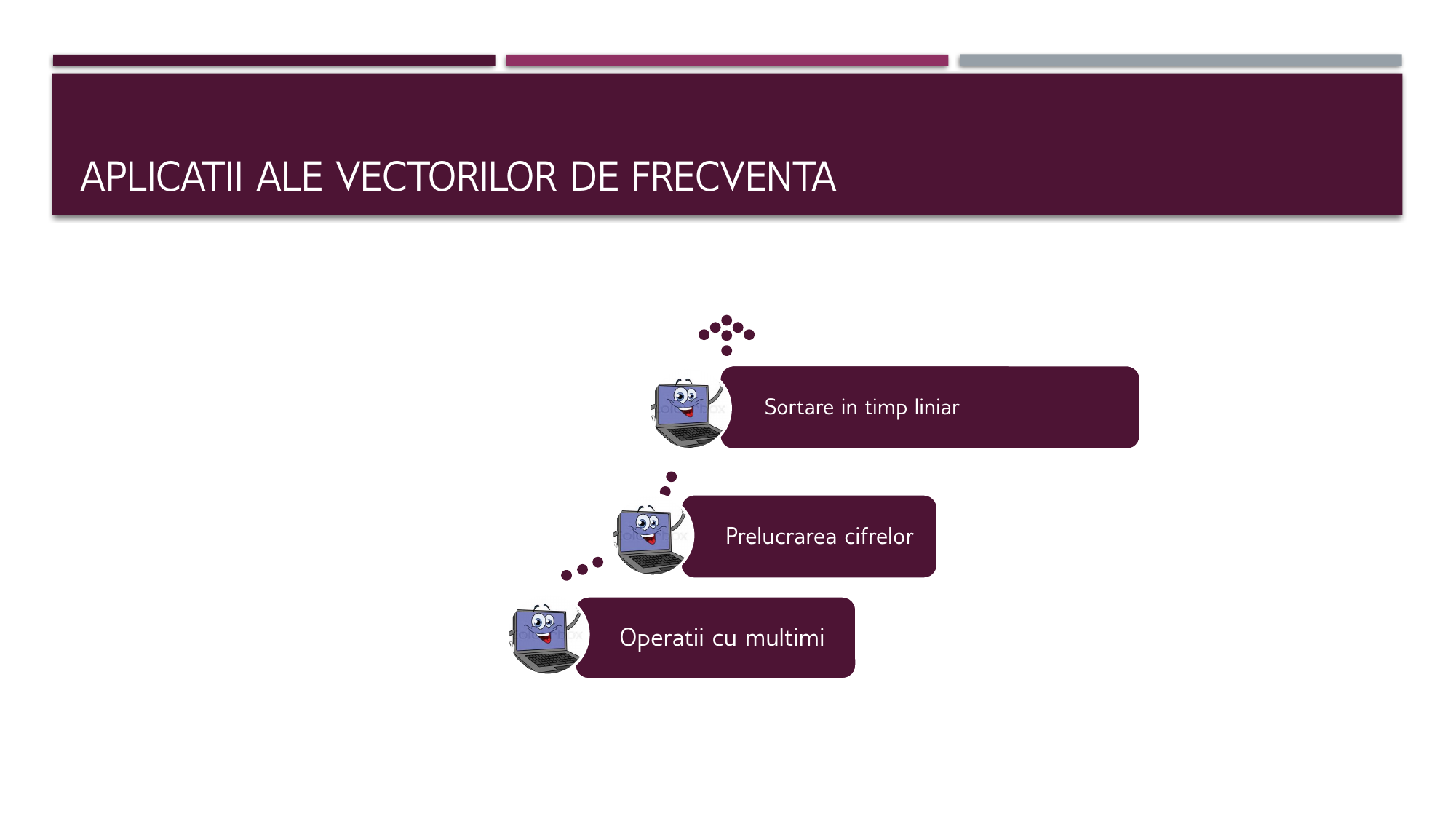

# Aplicatii ale vectorilor de frecventa
Operatii cu multimi
Prelucrarea cifrelor
Sortare in timp liniar